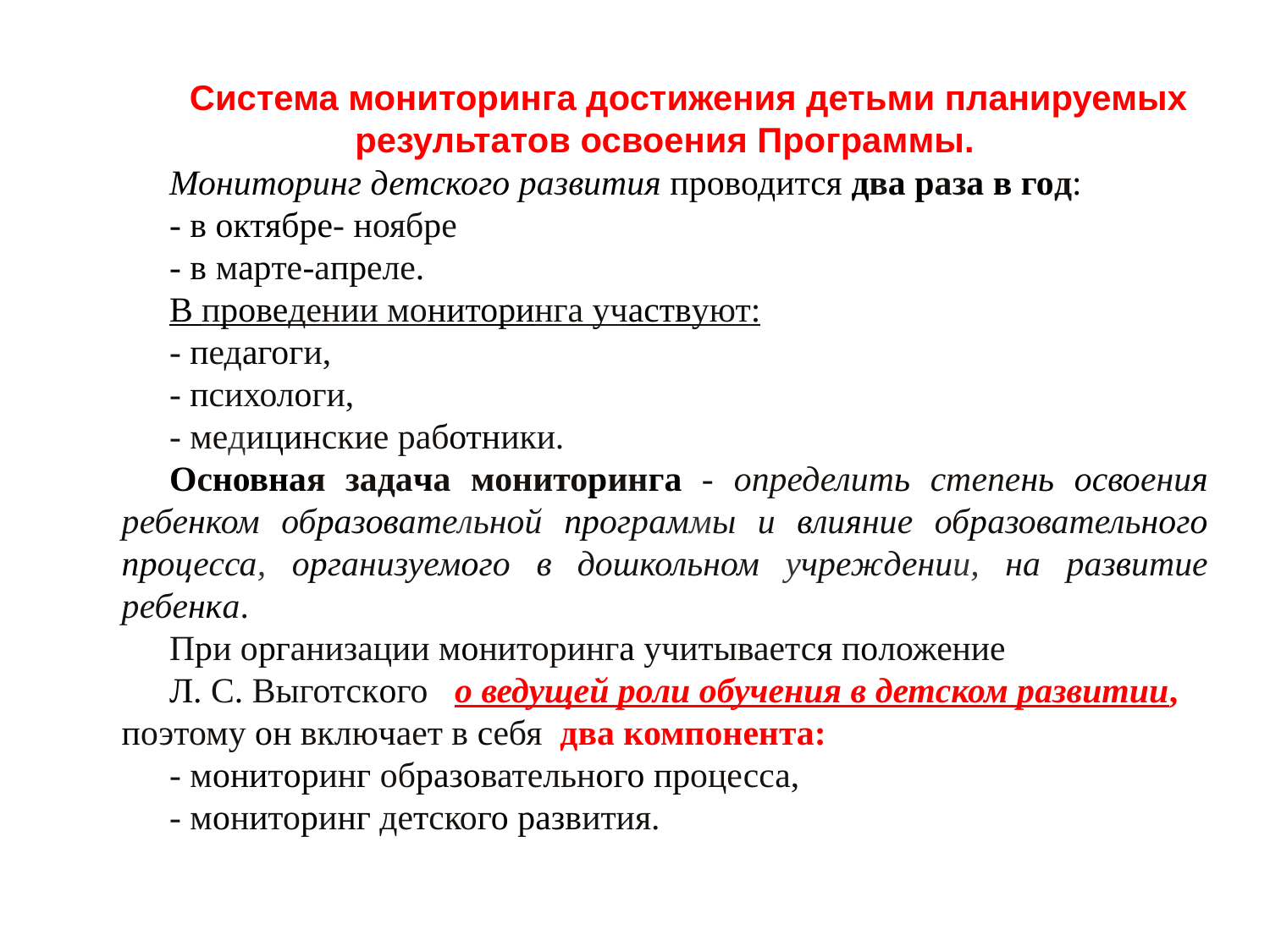

Система мониторинга достижения детьми планируемых результатов освоения Программы.
Мониторинг детского развития проводится два раза в год:
- в октябре- ноябре
- в марте-апреле.
В проведении мониторинга участвуют:
- педагоги,
- психологи,
- медицинские работники.
Основная задача мониторинга - определить степень освоения ребенком образовательной программы и влияние образовательного процесса, организуемого в дошкольном учреждении, на развитие ребенка.
При организации мониторинга учитывается положение
Л. С. Выготского   о ведущей роли обучения в детском развитии, поэтому он включает в себя  два компонента:
- мониторинг образовательного процесса,
- мониторинг детского развития.